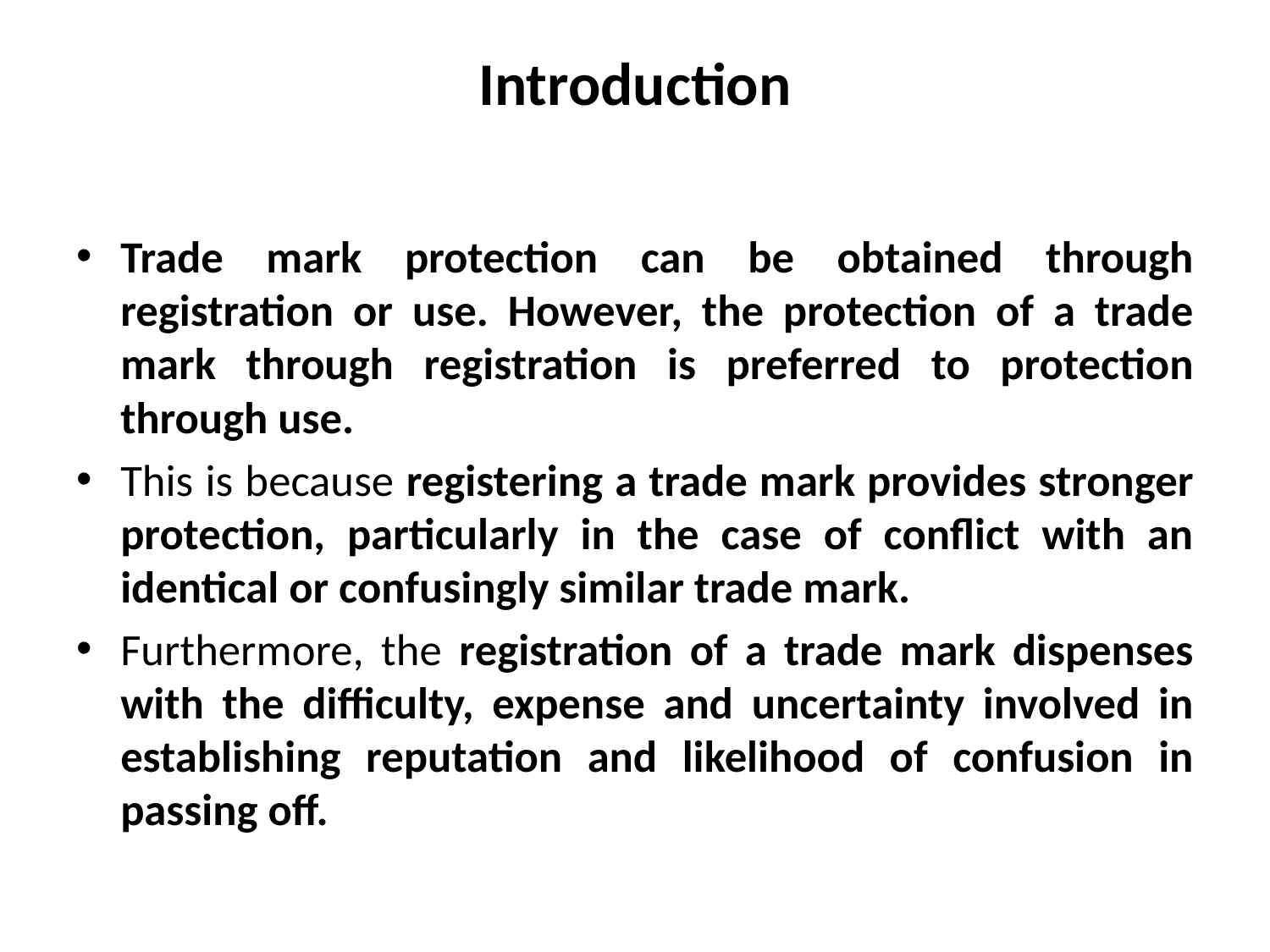

# Introduction
Trade mark protection can be obtained through registration or use. However, the protection of a trade mark through registration is preferred to protection through use.
This is because registering a trade mark provides stronger protection, particularly in the case of conflict with an identical or confusingly similar trade mark.
Furthermore, the registration of a trade mark dispenses with the difficulty, expense and uncertainty involved in establishing reputation and likelihood of confusion in passing off.